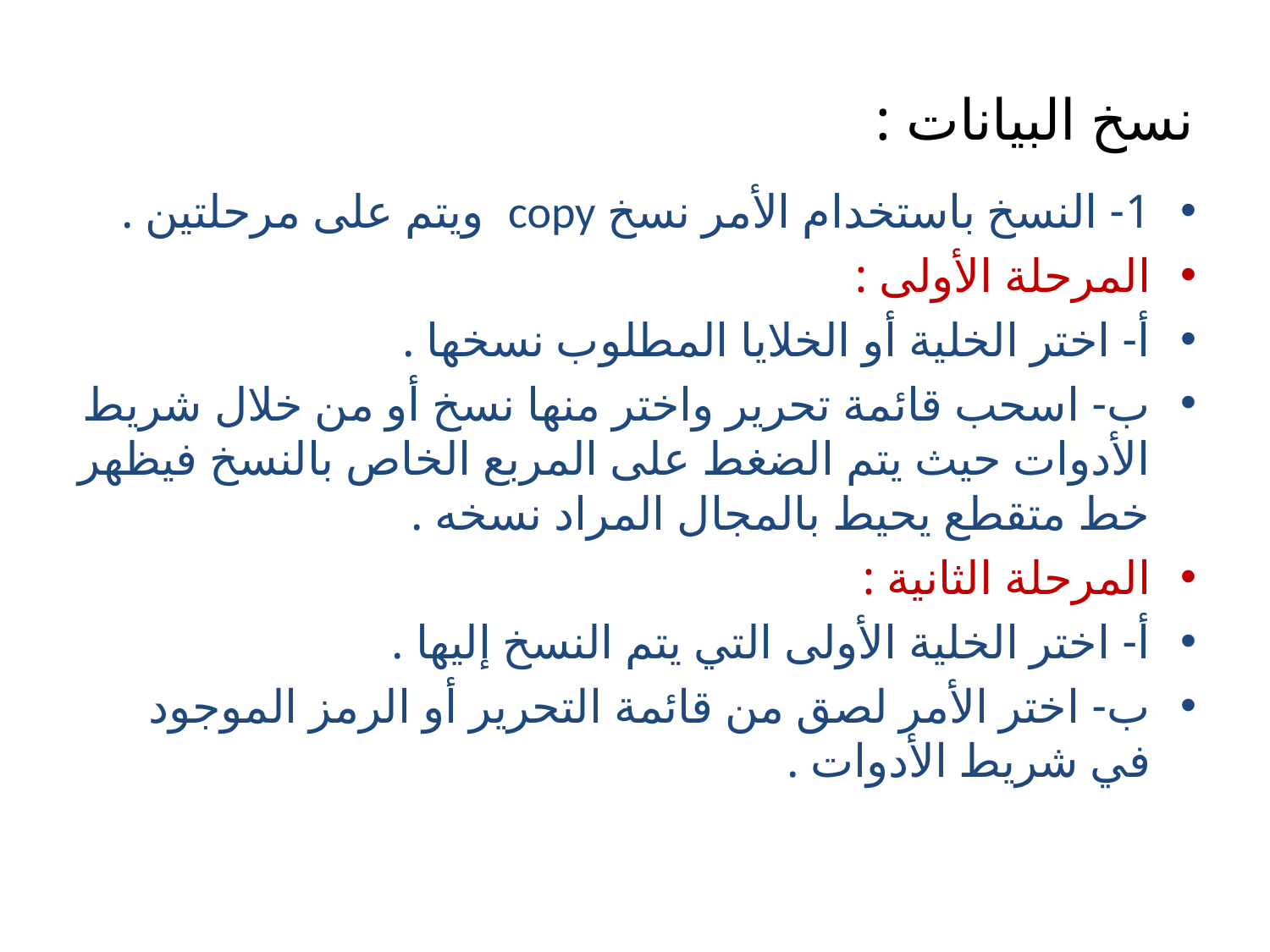

# نسخ البيانات :
1- النسخ باستخدام الأمر نسخ copy  ويتم على مرحلتين .
المرحلة الأولى :
أ- اختر الخلية أو الخلايا المطلوب نسخها .
ب- اسحب قائمة تحرير واختر منها نسخ أو من خلال شريط الأدوات حيث يتم الضغط على المربع الخاص بالنسخ فيظهر خط متقطع يحيط بالمجال المراد نسخه .
المرحلة الثانية :
أ- اختر الخلية الأولى التي يتم النسخ إليها .
ب- اختر الأمر لصق من قائمة التحرير أو الرمز الموجود في شريط الأدوات .